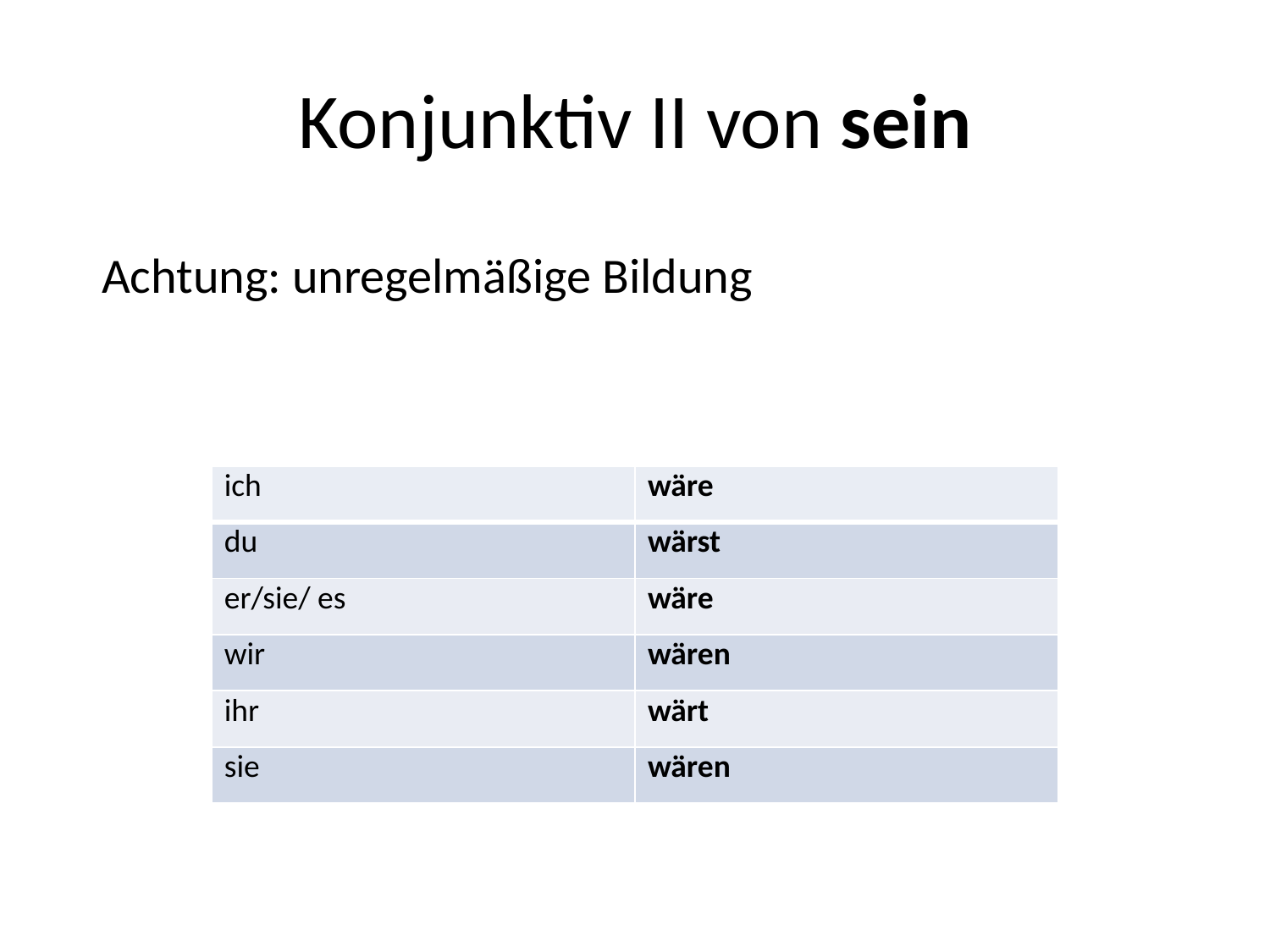

# Konjunktiv II von sein

Achtung: unregelmäßige Bildung
| ich | wäre |
| --- | --- |
| du | wärst |
| er/sie/ es | wäre |
| wir | wären |
| ihr | wärt |
| sie | wären |